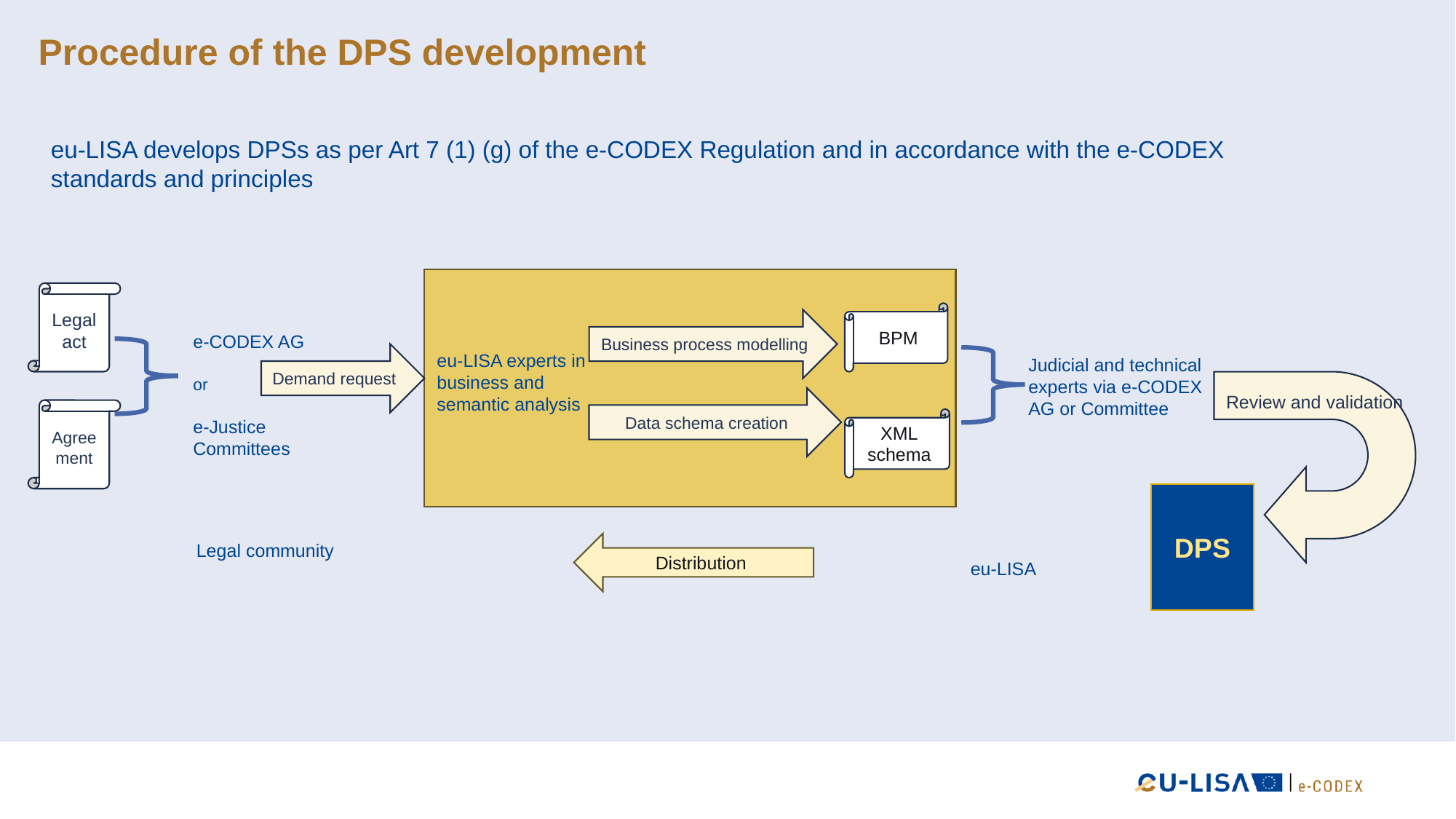

Procedure of the DPS development
eu-LISA develops DPSs as per Art 7 (1) (g) of the e-CODEX Regulation and in accordance with the e-CODEX standards and principles

Legal act
BPM
Business process modelling
e-CODEX AG

or

e-Justice Committees

Demand request
eu-LISA experts in business and semantic analysis

Judicial and technical experts via e-CODEX AG or Committee
Review and validation

Data schema creation
Agreement
XML schema
DPS
Distribution
Legal community
eu-LISA